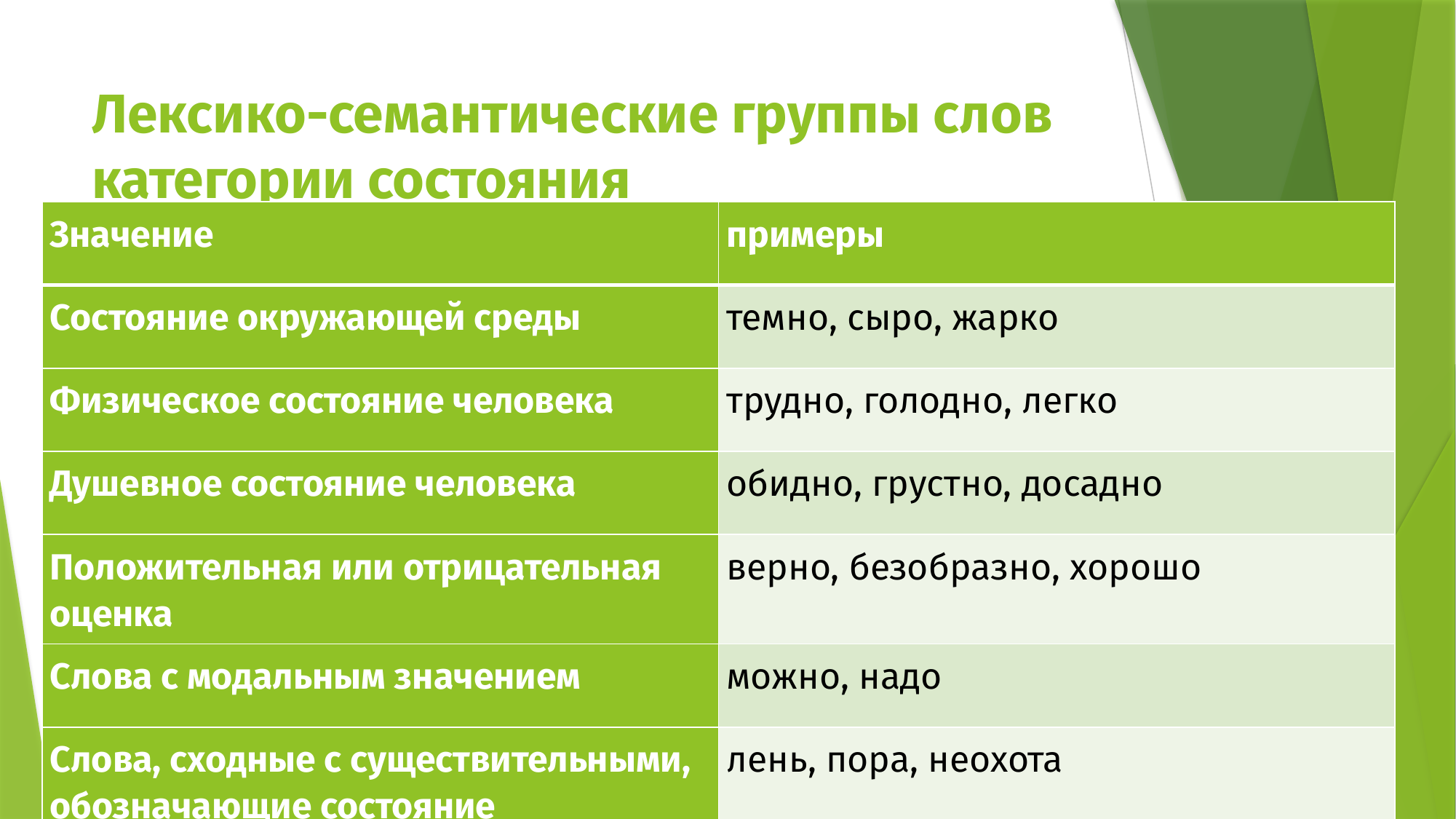

# Лексико-семантические группы слов категории состояния
| Значение | примеры |
| --- | --- |
| Состояние окружающей среды | темно, сыро, жарко |
| Физическое состояние человека | трудно, голодно, легко |
| Душевное состояние человека | обидно, грустно, досадно |
| Положительная или отрицательная оценка | верно, безобразно, хорошо |
| Слова с модальным значением | можно, надо |
| Слова, сходные с существительными, обозначающие состояние | лень, пора, неохота |